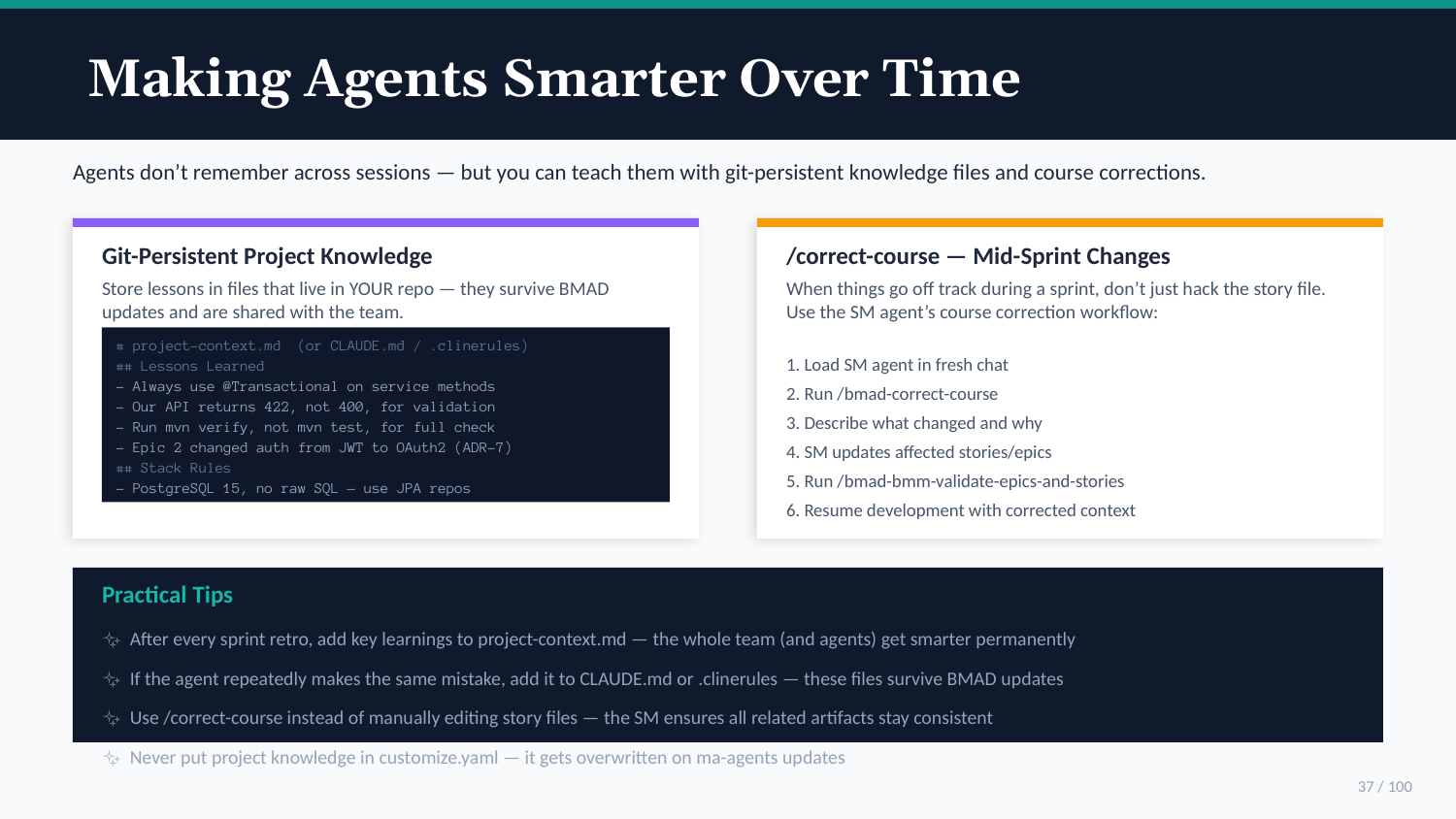

Making Agents Smarter Over Time
Agents don’t remember across sessions — but you can teach them with git-persistent knowledge files and course corrections.

Git-Persistent Project Knowledge
/correct-course — Mid-Sprint Changes
Store lessons in files that live in YOUR repo — they survive BMAD updates and are shared with the team.
When things go off track during a sprint, don’t just hack the story file. Use the SM agent’s course correction workflow:

# project-context.md  (or CLAUDE.md / .clinerules)
1. Load SM agent in fresh chat
## Lessons Learned
- Always use @Transactional on service methods
2. Run /bmad-correct-course
- Our API returns 422, not 400, for validation
3. Describe what changed and why
- Run mvn verify, not mvn test, for full check
- Epic 2 changed auth from JWT to OAuth2 (ADR-7)
4. SM updates affected stories/epics
## Stack Rules
5. Run /bmad-bmm-validate-epics-and-stories
- PostgreSQL 15, no raw SQL — use JPA repos
6. Resume development with corrected context

Practical Tips
✨  After every sprint retro, add key learnings to project-context.md — the whole team (and agents) get smarter permanently
✨  If the agent repeatedly makes the same mistake, add it to CLAUDE.md or .clinerules — these files survive BMAD updates
✨  Use /correct-course instead of manually editing story files — the SM ensures all related artifacts stay consistent
✨  Never put project knowledge in customize.yaml — it gets overwritten on ma-agents updates
37 / 100